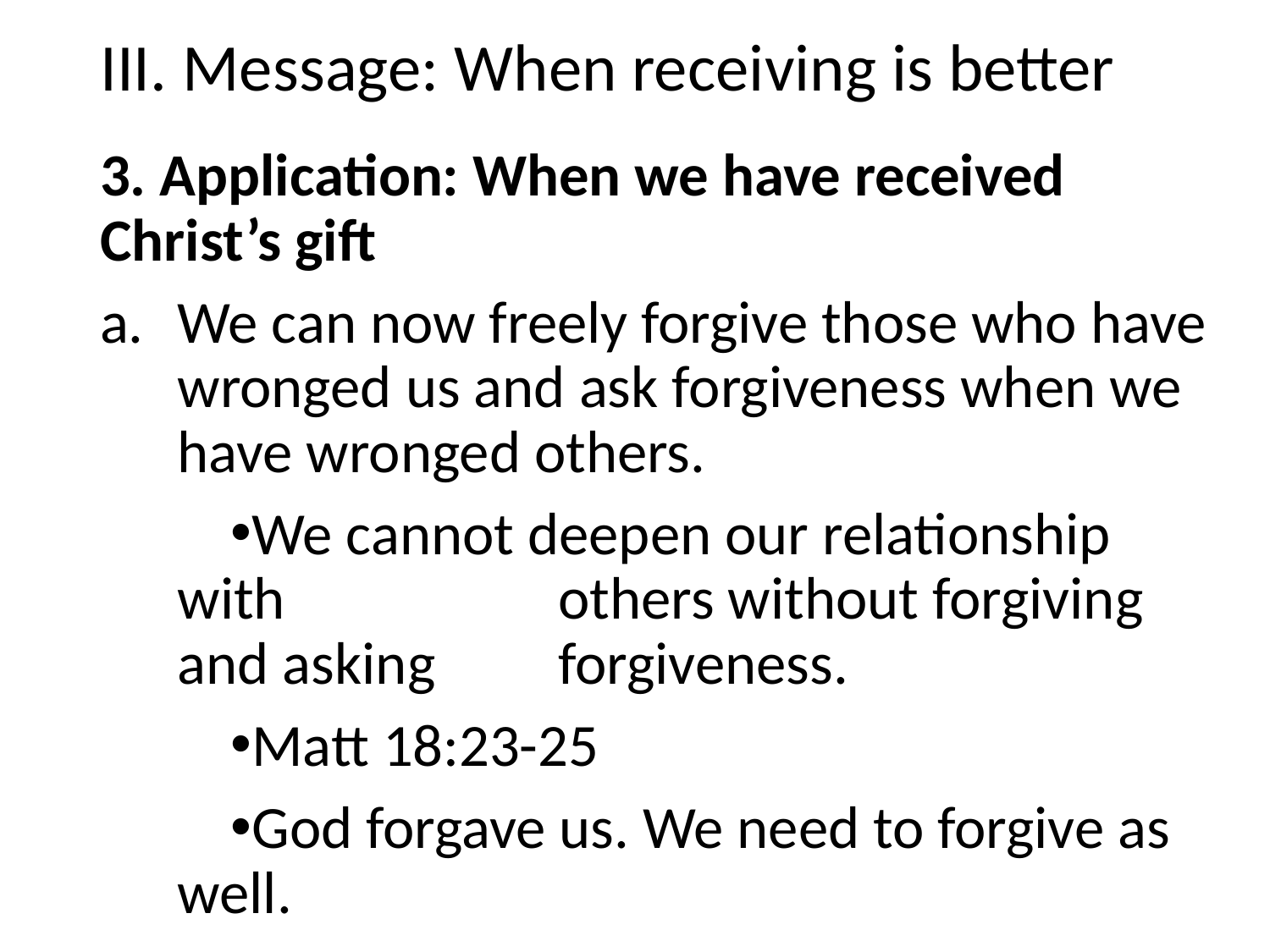

# III. Message: When receiving is better
3. Application: When we have received Christ’s gift
We can now freely forgive those who have wronged us and ask forgiveness when we have wronged others.
We cannot deepen our relationship with            	others without forgiving and asking 	forgiveness.
Matt 18:23-25
God forgave us. We need to forgive as 	well.